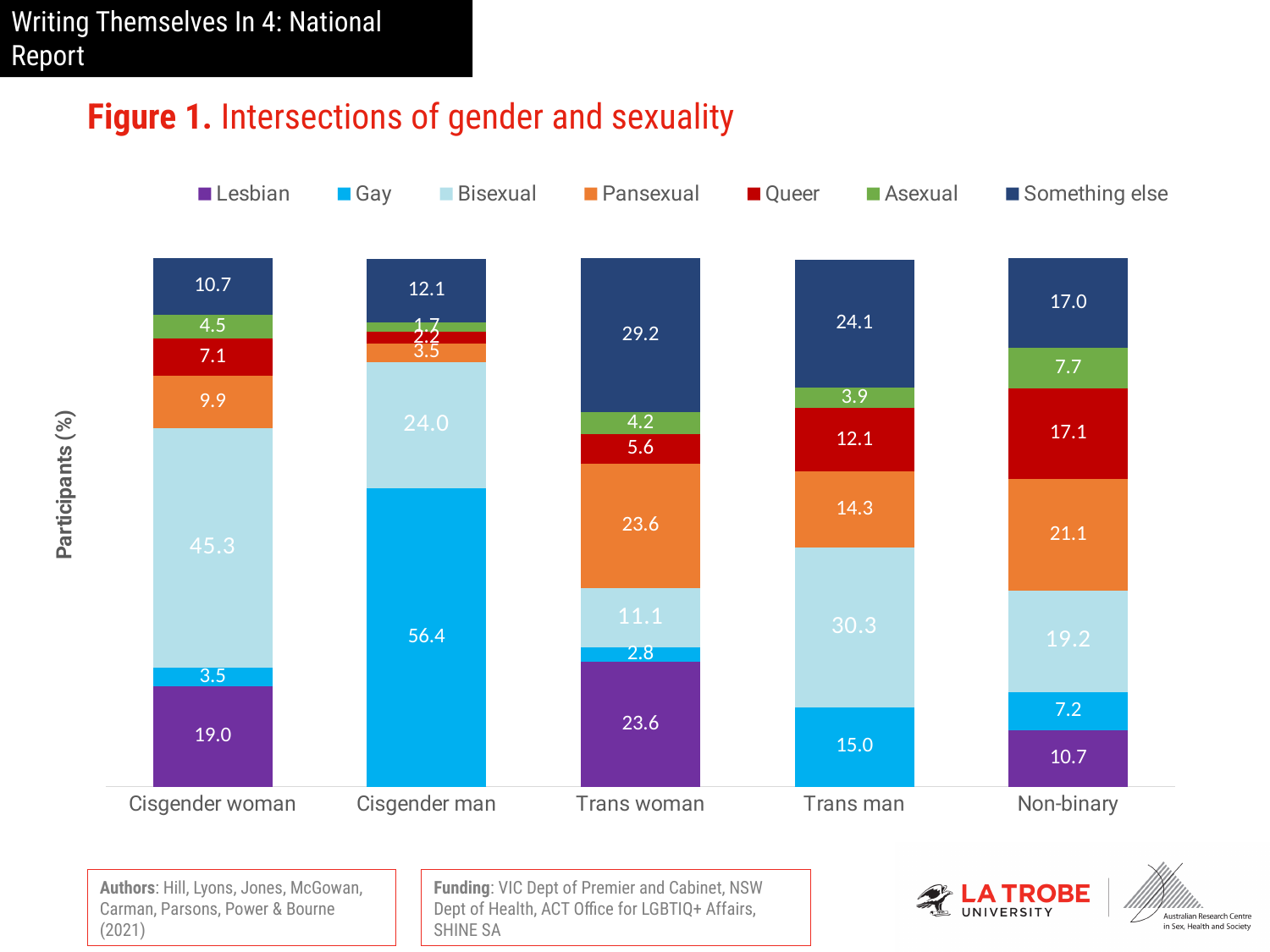

# Figure 1. Intersections of gender and sexuality

### Chart

| Category | Lesbian | Gay | Bisexual | Pansexual | Queer | Asexual | Something else |
|---|---|---|---|---|---|---|---|
| Cisgender woman | 19.0 | 3.5 | 45.3 | 9.9 | 7.1 | 4.5 | 10.7 |
| Cisgender man | 0.0 | 56.4 | 24.0 | 3.5 | 2.2 | 1.7 | 12.1 |
| Trans woman | 23.6 | 2.8 | 11.1 | 23.6 | 5.6 | 4.2 | 29.2 |
| Trans man | 0.0 | 15.0 | 30.3 | 14.3 | 12.1 | 3.9 | 24.1 |
| Non-binary | 10.7 | 7.2 | 19.2 | 21.1 | 17.1 | 7.7 | 17.0 |